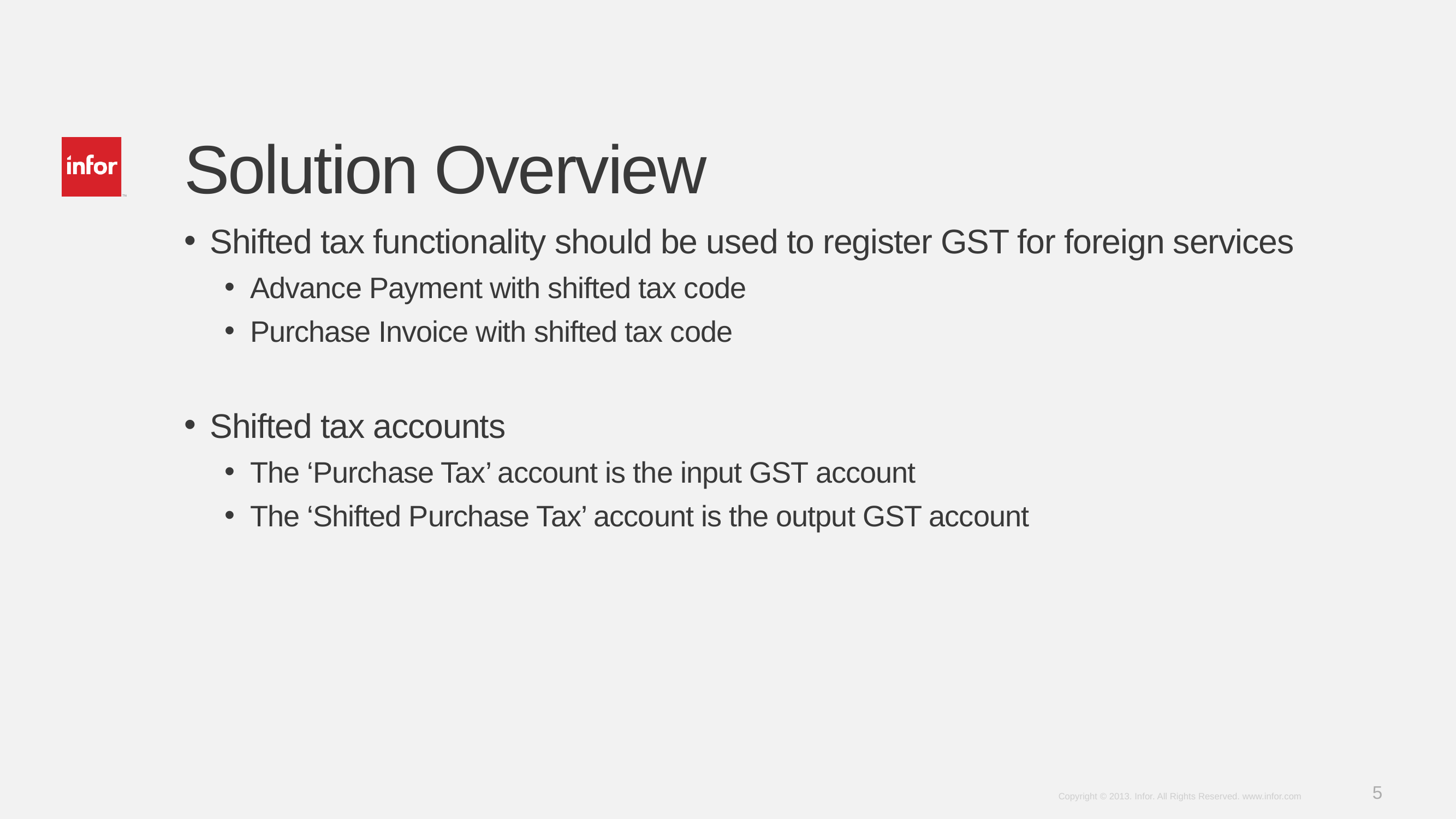

# Solution Overview
Shifted tax functionality should be used to register GST for foreign services
Advance Payment with shifted tax code
Purchase Invoice with shifted tax code

Shifted tax accounts
The ‘Purchase Tax’ account is the input GST account
The ‘Shifted Purchase Tax’ account is the output GST account